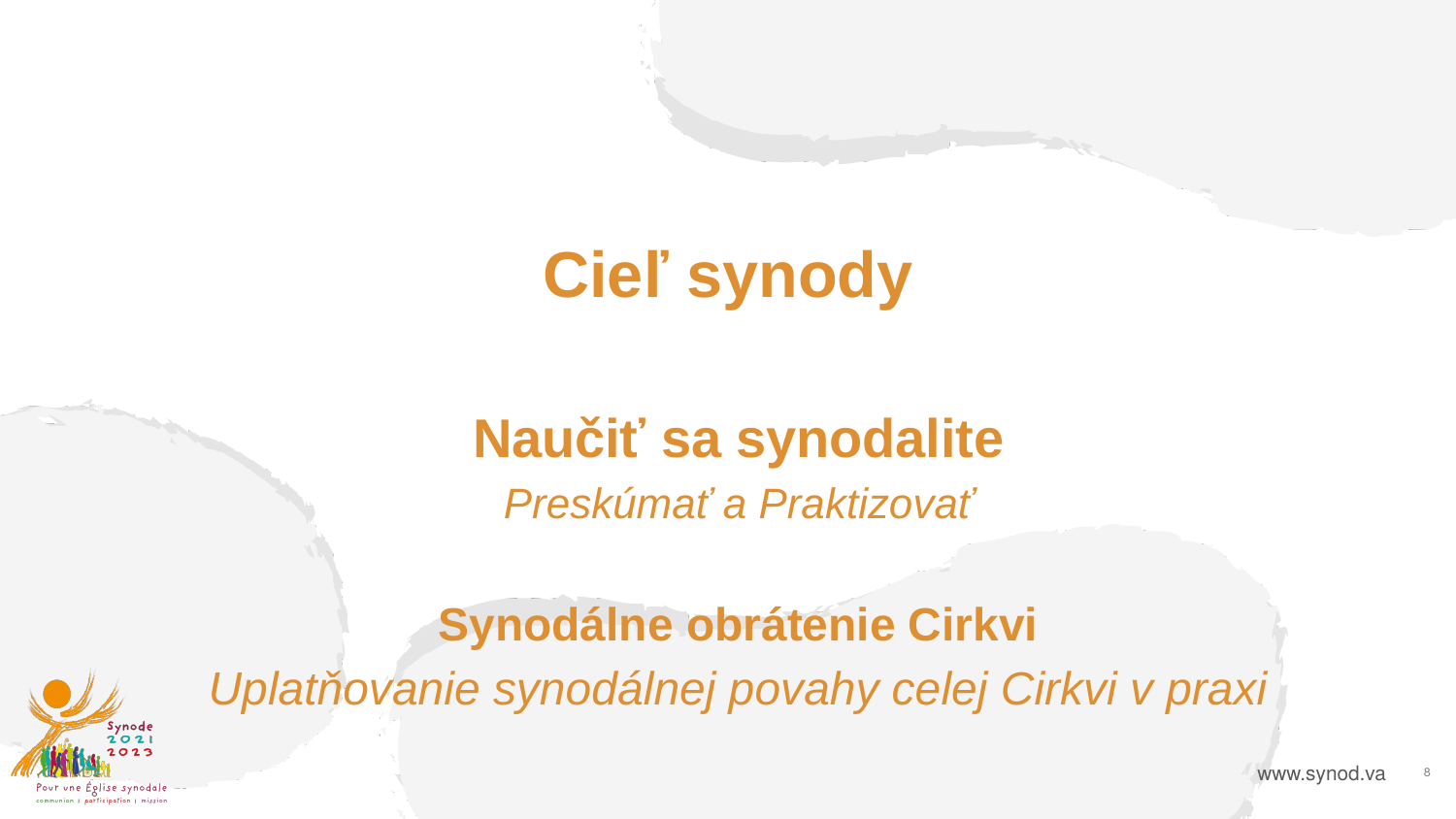

# Cieľ synody
Naučiť sa synodalite
Preskúmať a Praktizovať

Synodálne obrátenie Cirkvi
Uplatňovanie synodálnej povahy celej Cirkvi v praxi
8